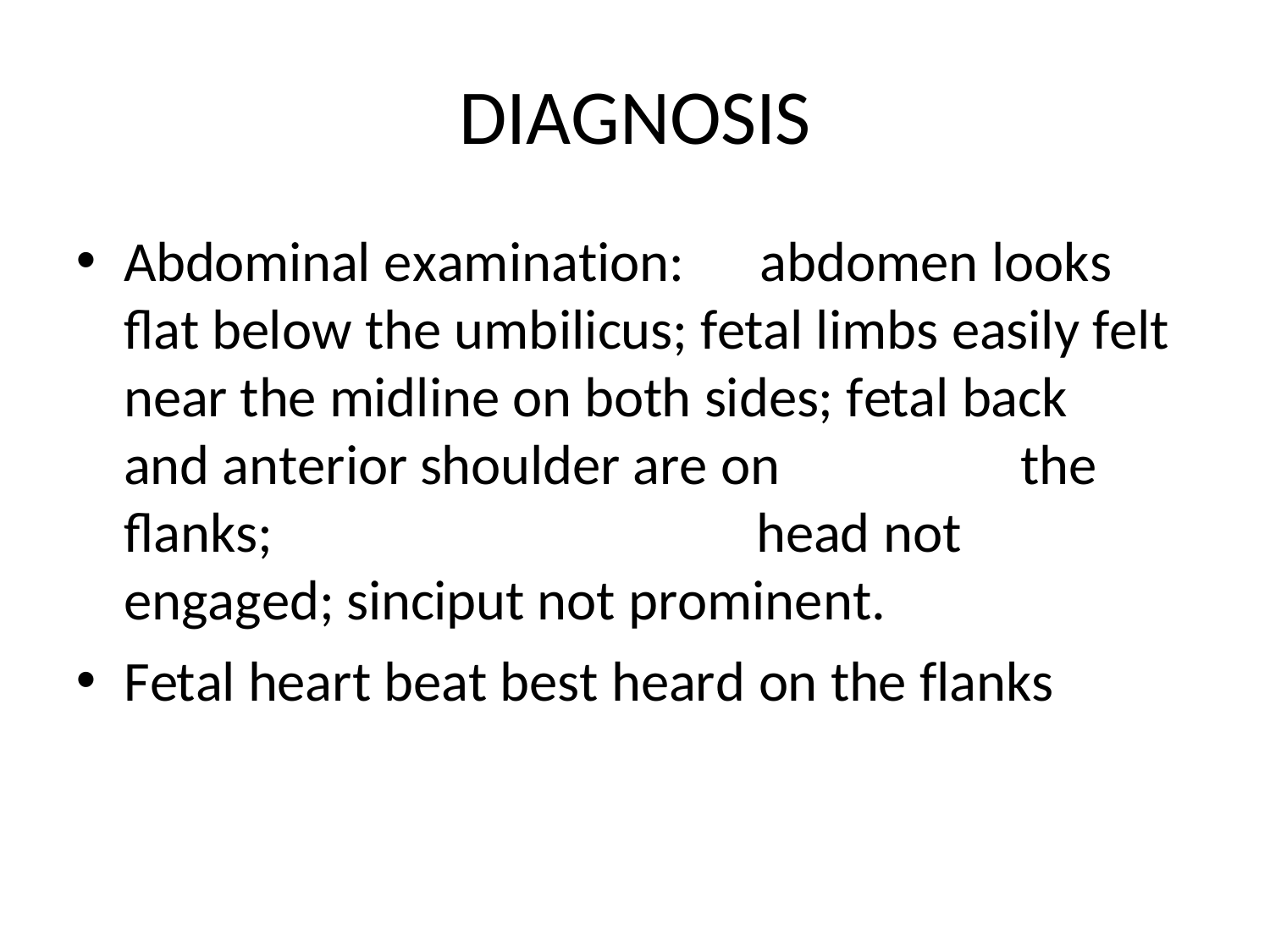

# DIAGNOSIS
Abdominal examination:		abdomen looks flat below the umbilicus; fetal limbs easily felt near the midline on both sides; fetal back	and anterior shoulder are on	the flanks;	head not engaged; sinciput not prominent.

Fetal heart beat best heard on the flanks